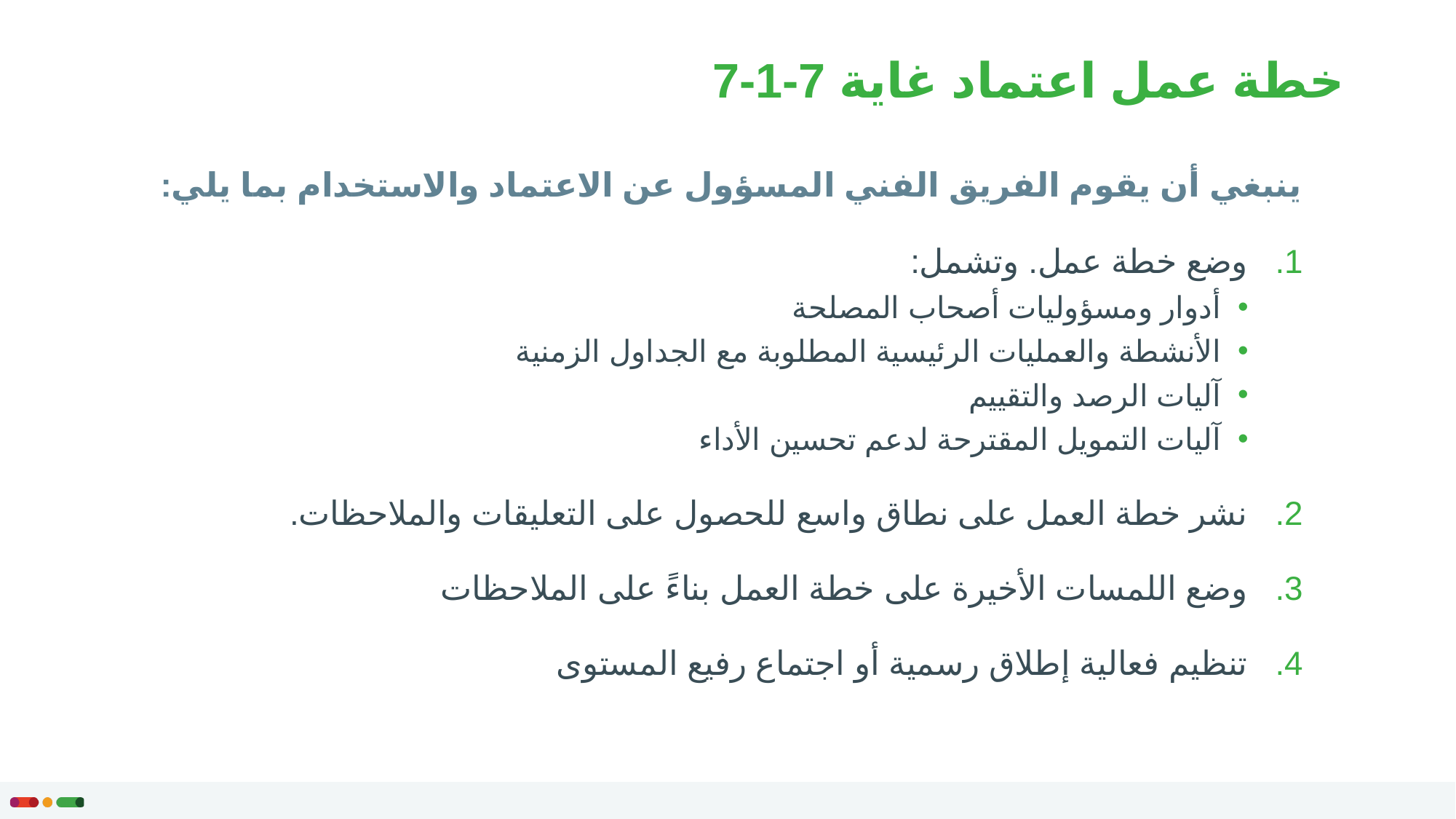

# خطة عمل اعتماد غاية 7-1-7
ينبغي أن يقوم الفريق الفني المسؤول عن الاعتماد والاستخدام بما يلي:

وضع خطة عمل. وتشمل:
أدوار ومسؤوليات أصحاب المصلحة
الأنشطة والعمليات الرئيسية المطلوبة مع الجداول الزمنية
آليات الرصد والتقييم
آليات التمويل المقترحة لدعم تحسين الأداء
نشر خطة العمل على نطاق واسع للحصول على التعليقات والملاحظات.
وضع اللمسات الأخيرة على خطة العمل بناءً على الملاحظات
تنظيم فعالية إطلاق رسمية أو اجتماع رفيع المستوى